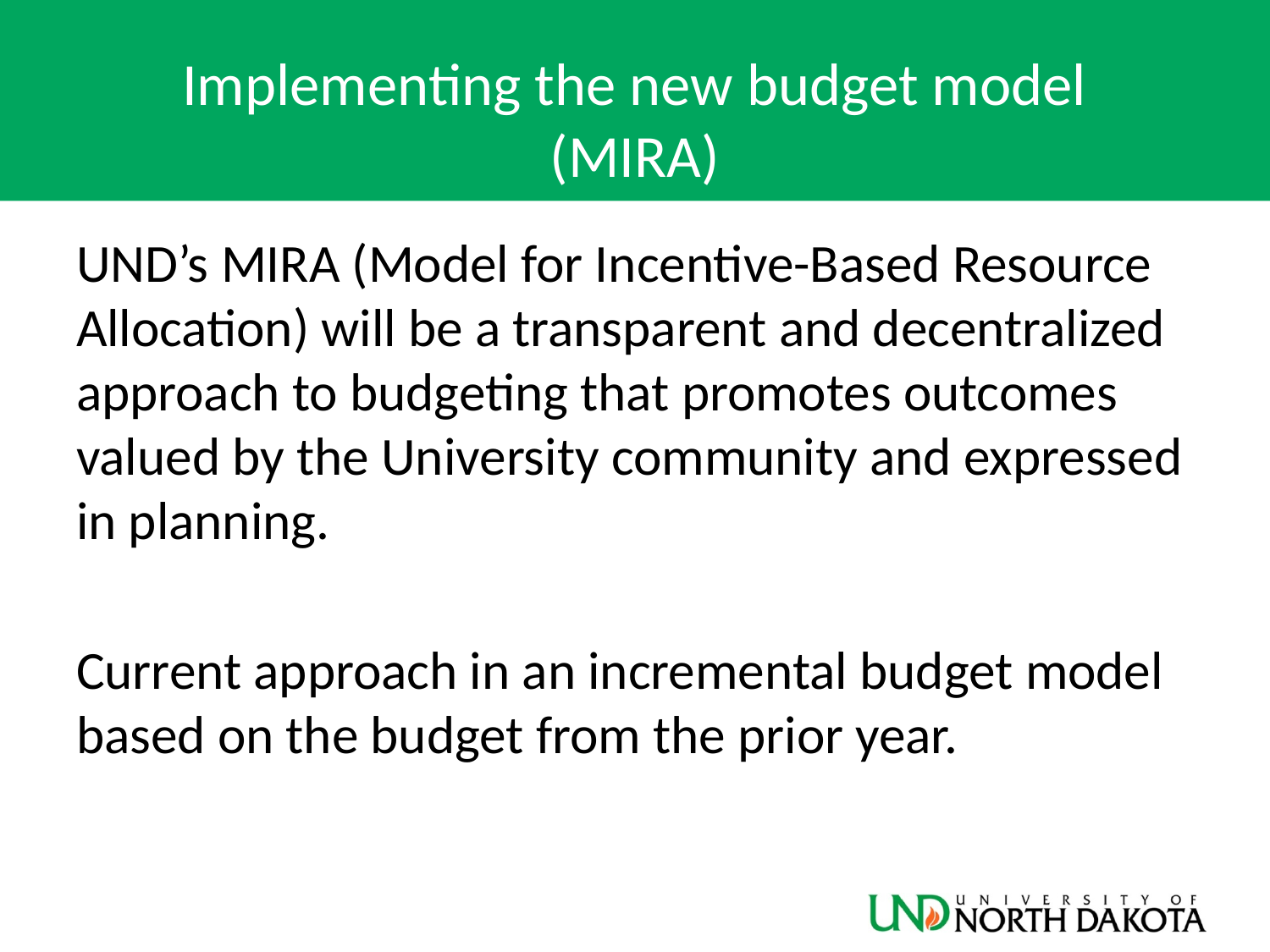

# Implementing the new budget model (MIRA)
UND’s MIRA (Model for Incentive-Based Resource Allocation) will be a transparent and decentralized approach to budgeting that promotes outcomes valued by the University community and expressed in planning.

Current approach in an incremental budget model based on the budget from the prior year.